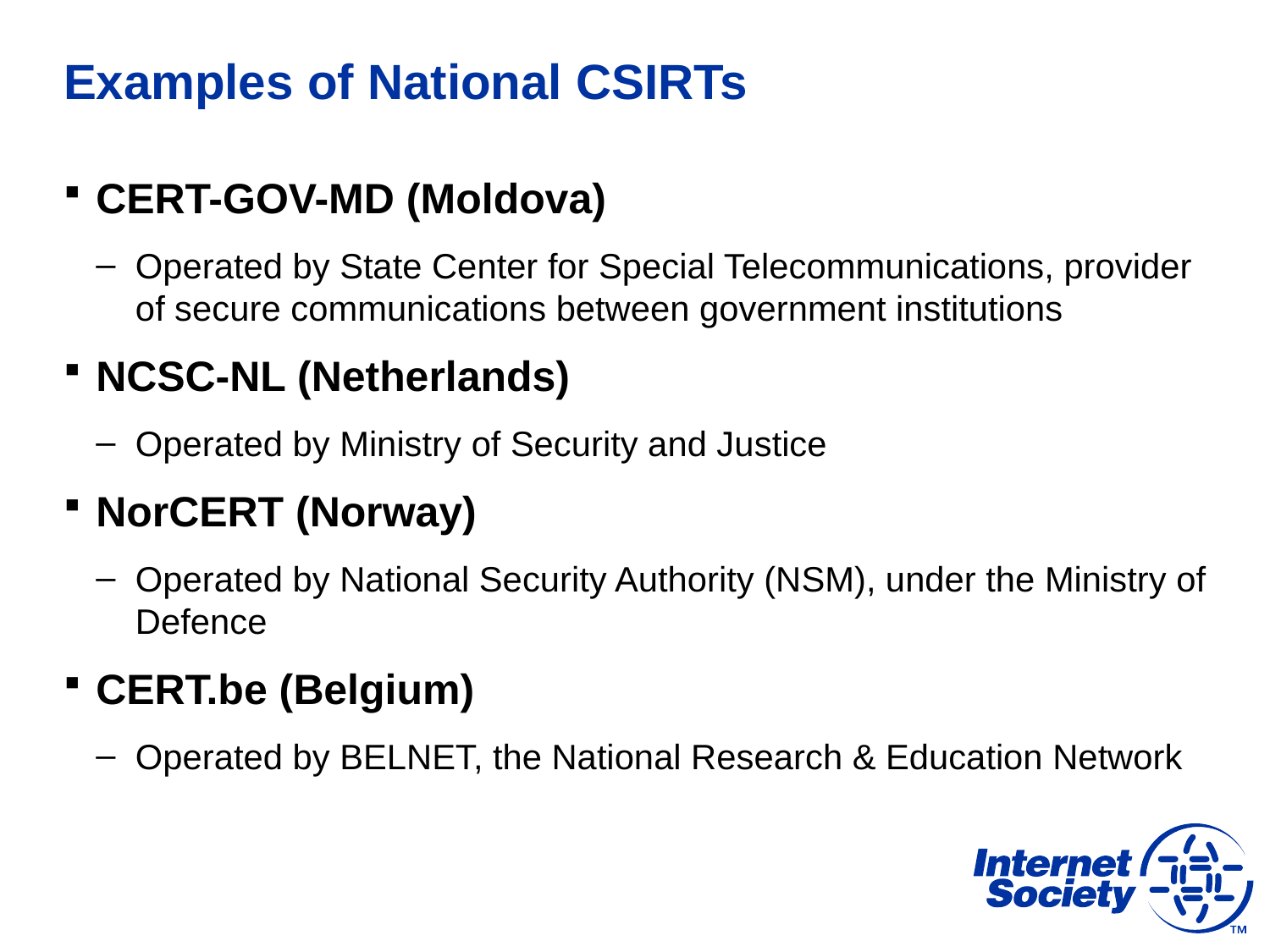

# Examples of National CSIRTs
CERT-GOV-MD (Moldova)
Operated by State Center for Special Telecommunications, provider of secure communications between government institutions
NCSC-NL (Netherlands)
Operated by Ministry of Security and Justice
NorCERT (Norway)
Operated by National Security Authority (NSM), under the Ministry of Defence
CERT.be (Belgium)
Operated by BELNET, the National Research & Education Network